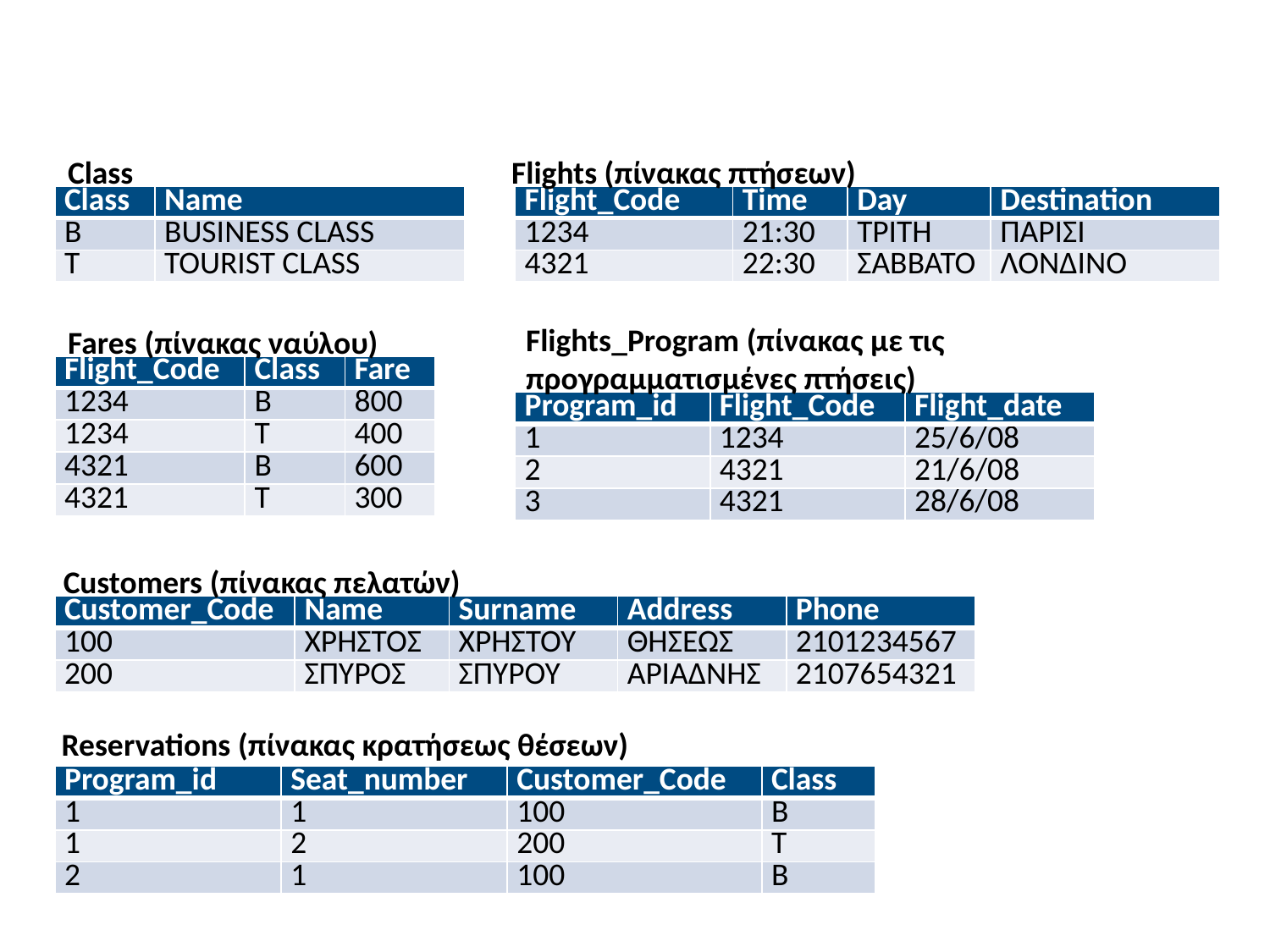

#
Class
Flights (πίνακας πτήσεων)
| Class | Name |
| --- | --- |
| B | BUSINESS CLASS |
| T | TOURIST CLASS |
| Flight\_Code | Time | Day | Destination |
| --- | --- | --- | --- |
| 1234 | 21:30 | ΤΡΙΤΗ | ΠΑΡΙΣΙ |
| 4321 | 22:30 | ΣΑΒΒΑΤΟ | ΛΟΝΔΙΝΟ |
Flights_Program (πίνακας με τις προγραμματισμένες πτήσεις)
Fares (πίνακας ναύλου)
| Flight\_Code | Class | Fare |
| --- | --- | --- |
| 1234 | B | 800 |
| 1234 | T | 400 |
| 4321 | B | 600 |
| 4321 | T | 300 |
| Program\_id | Flight\_Code | Flight\_date |
| --- | --- | --- |
| 1 | 1234 | 25/6/08 |
| 2 | 4321 | 21/6/08 |
| 3 | 4321 | 28/6/08 |
Customers (πίνακας πελατών)
| Customer\_Code | Name | Surname | Address | Phone |
| --- | --- | --- | --- | --- |
| 100 | ΧΡΗΣΤΟΣ | ΧΡΗΣΤΟΥ | ΘΗΣΕΩΣ | 2101234567 |
| 200 | ΣΠΥΡΟΣ | ΣΠΥΡΟΥ | ΑΡΙΑΔΝΗΣ | 2107654321 |
Reservations (πίνακας κρατήσεως θέσεων)
| Program\_id | Seat\_number | Customer\_Code | Class |
| --- | --- | --- | --- |
| 1 | 1 | 100 | B |
| 1 | 2 | 200 | T |
| 2 | 1 | 100 | B |